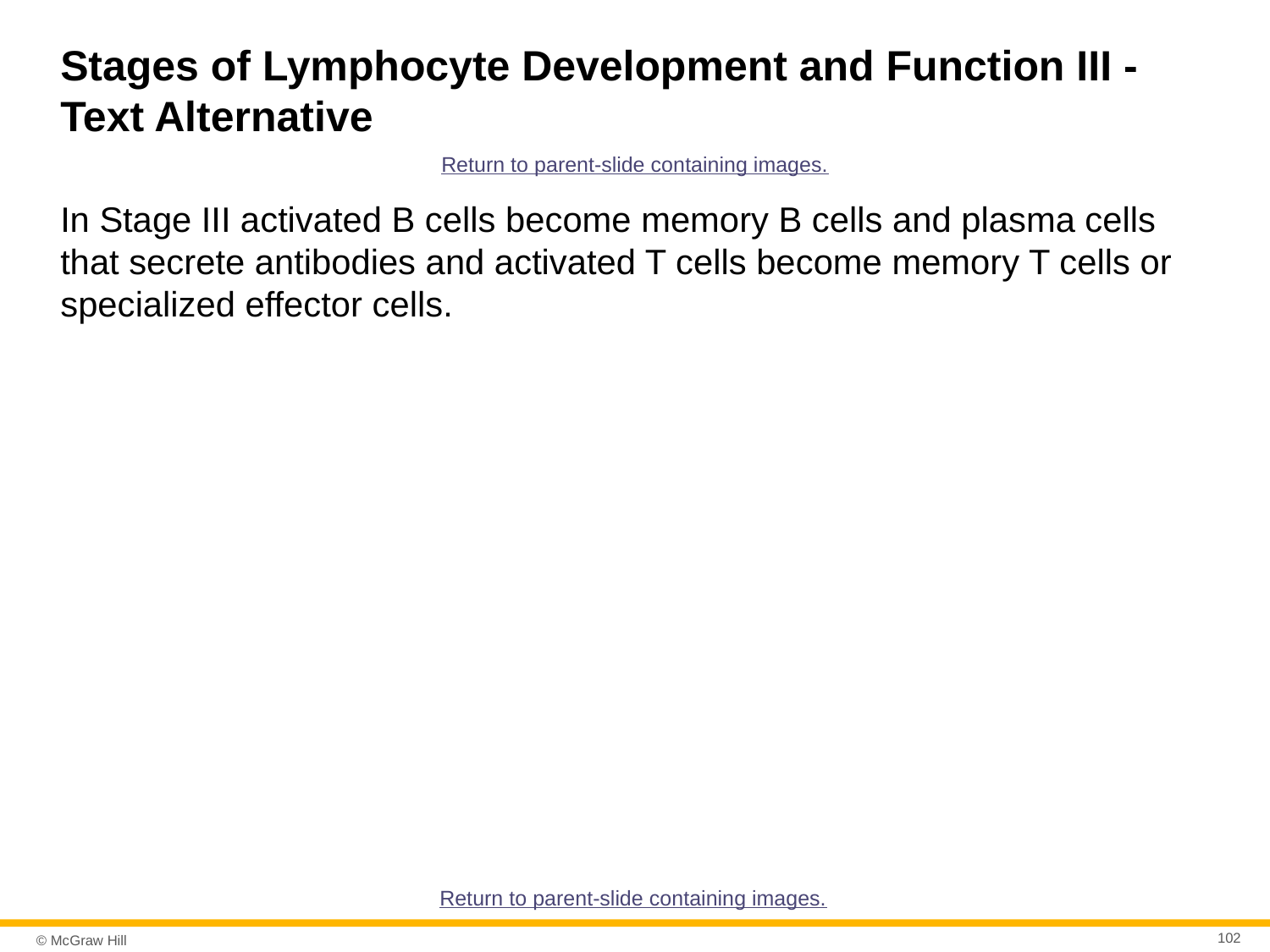

# Stages of Lymphocyte Development and Function III - Text Alternative
Return to parent-slide containing images.
In Stage III activated B cells become memory B cells and plasma cells that secrete antibodies and activated T cells become memory T cells or specialized effector cells.
Return to parent-slide containing images.